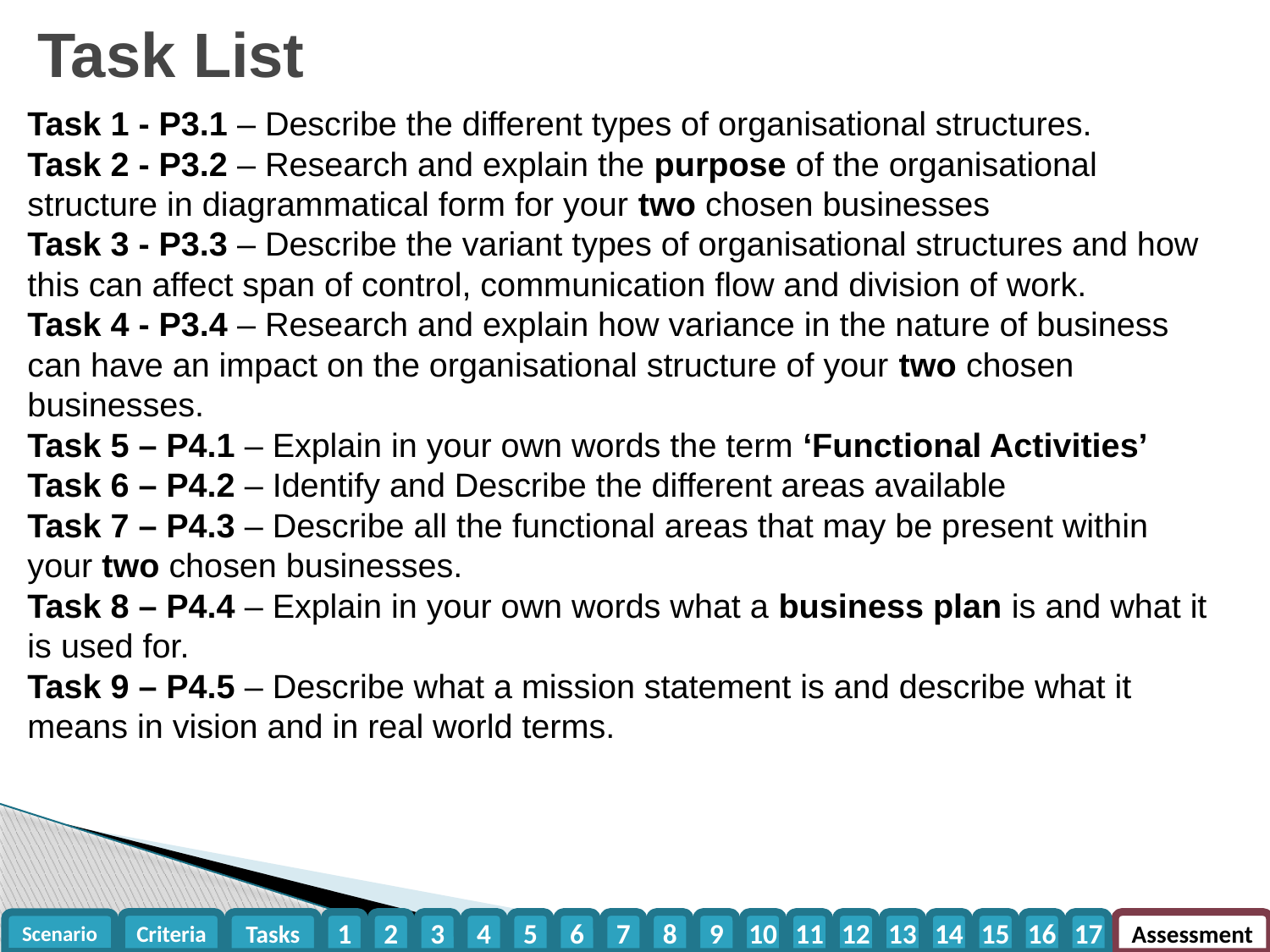

# Task List
Task 1 - P3.1 – Describe the different types of organisational structures.
Task 2 - P3.2 – Research and explain the purpose of the organisational structure in diagrammatical form for your two chosen businesses
Task 3 - P3.3 – Describe the variant types of organisational structures and how this can affect span of control, communication flow and division of work.
Task 4 - P3.4 – Research and explain how variance in the nature of business can have an impact on the organisational structure of your two chosen businesses.
Task 5 – P4.1 – Explain in your own words the term ‘Functional Activities’
Task 6 – P4.2 – Identify and Describe the different areas available
Task 7 – P4.3 – Describe all the functional areas that may be present within your two chosen businesses.
Task 8 – P4.4 – Explain in your own words what a business plan is and what it is used for.
Task 9 – P4.5 – Describe what a mission statement is and describe what it means in vision and in real world terms.